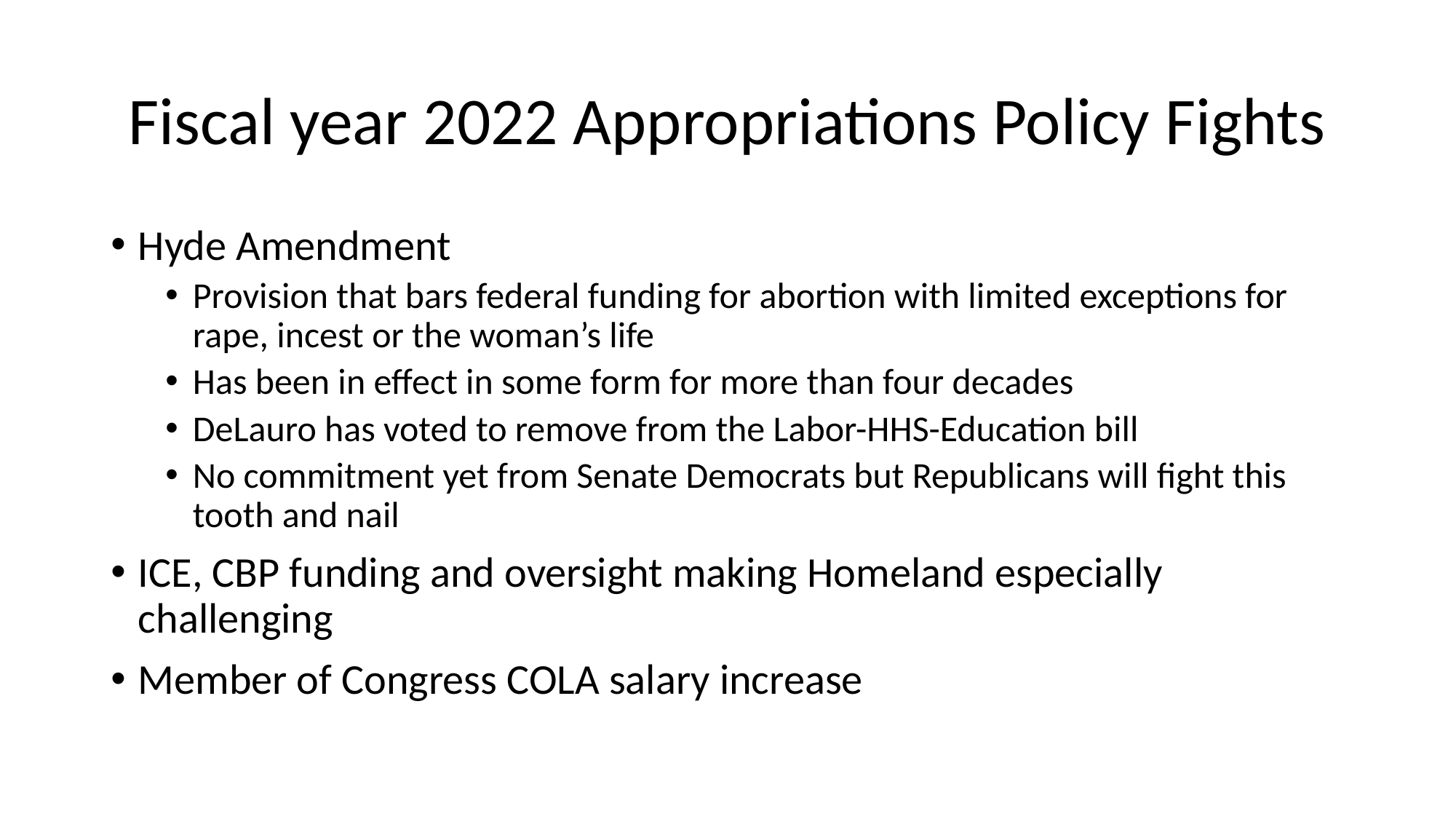

# Fiscal year 2022 Appropriations Policy Fights
Hyde Amendment
Provision that bars federal funding for abortion with limited exceptions for rape, incest or the woman’s life
Has been in effect in some form for more than four decades
DeLauro has voted to remove from the Labor-HHS-Education bill
No commitment yet from Senate Democrats but Republicans will fight this tooth and nail
ICE, CBP funding and oversight making Homeland especially challenging
Member of Congress COLA salary increase